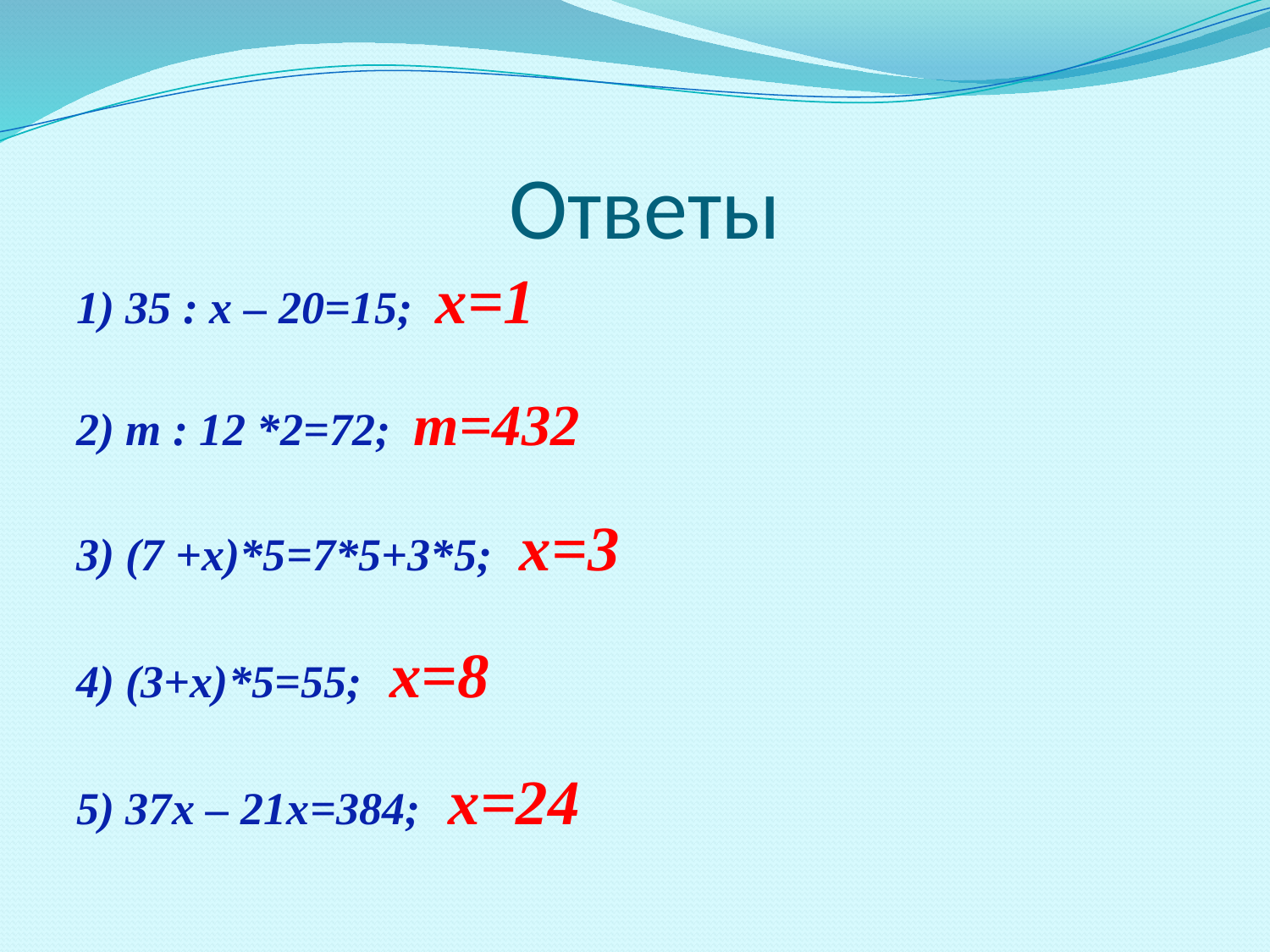

# Ответы
1) 35 : х – 20=15;  х=1

2) m : 12 *2=72;  m=432

3) (7 +х)*5=7*5+3*5;  х=3

4) (3+х)*5=55;  х=8

5) 37х – 21х=384;  х=24